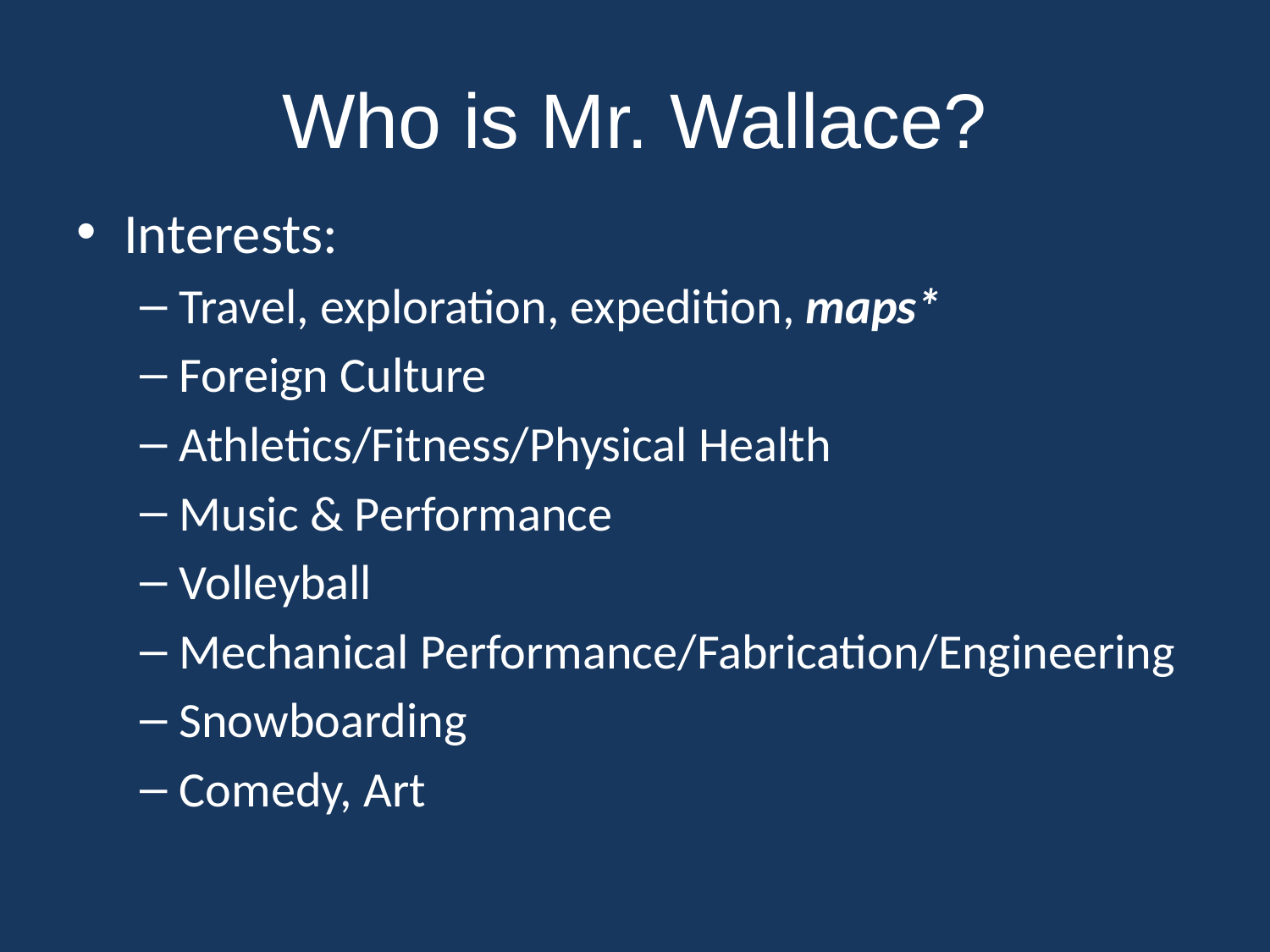

# Who is Mr. Wallace?
Interests:
Travel, exploration, expedition, maps*
Foreign Culture
Athletics/Fitness/Physical Health
Music & Performance
Volleyball
Mechanical Performance/Fabrication/Engineering
Snowboarding
Comedy, Art